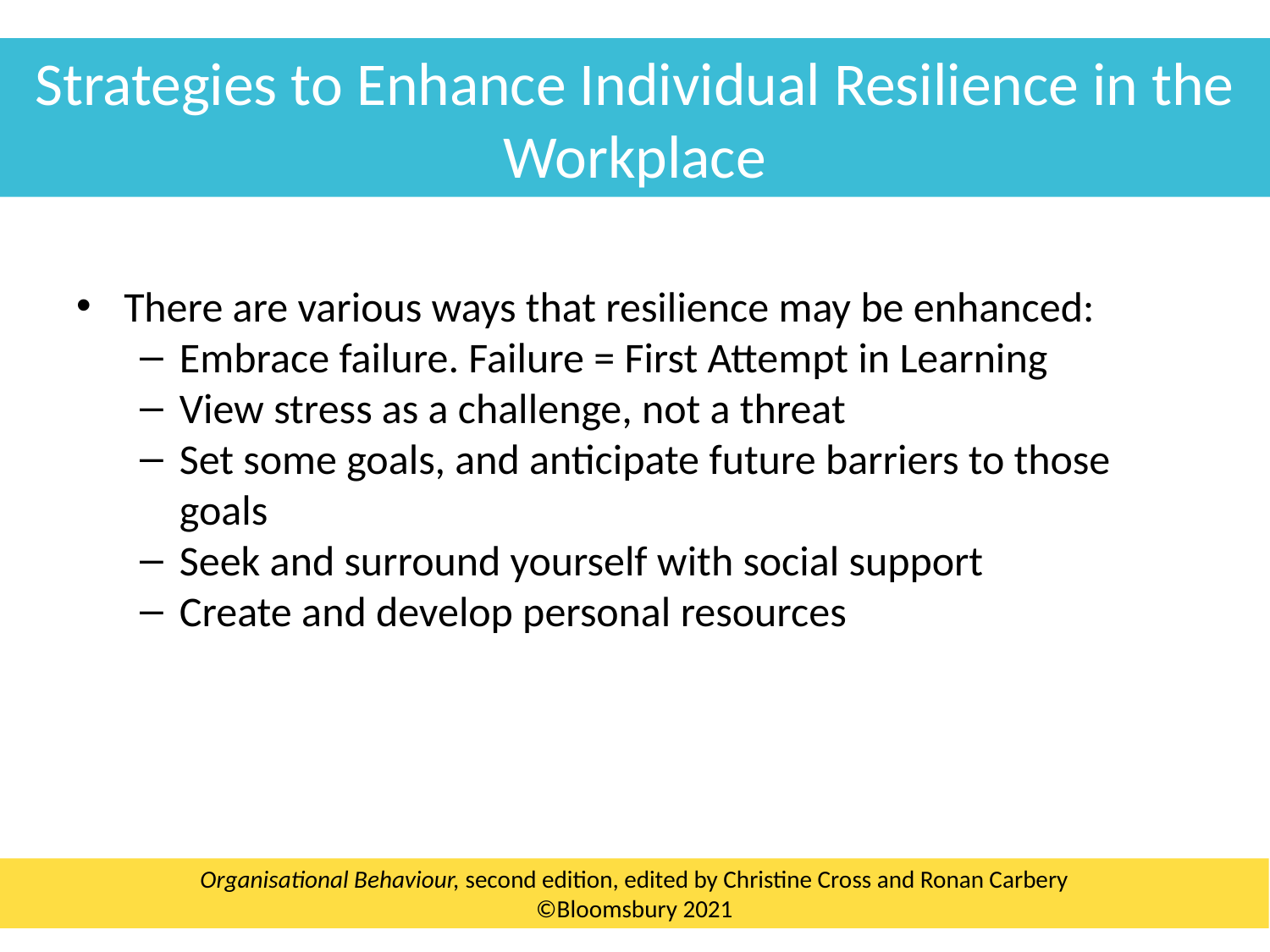

Strategies to Enhance Individual Resilience in the Workplace

There are various ways that resilience may be enhanced:
Embrace failure. Failure = First Attempt in Learning
View stress as a challenge, not a threat
Set some goals, and anticipate future barriers to those goals
Seek and surround yourself with social support
Create and develop personal resources